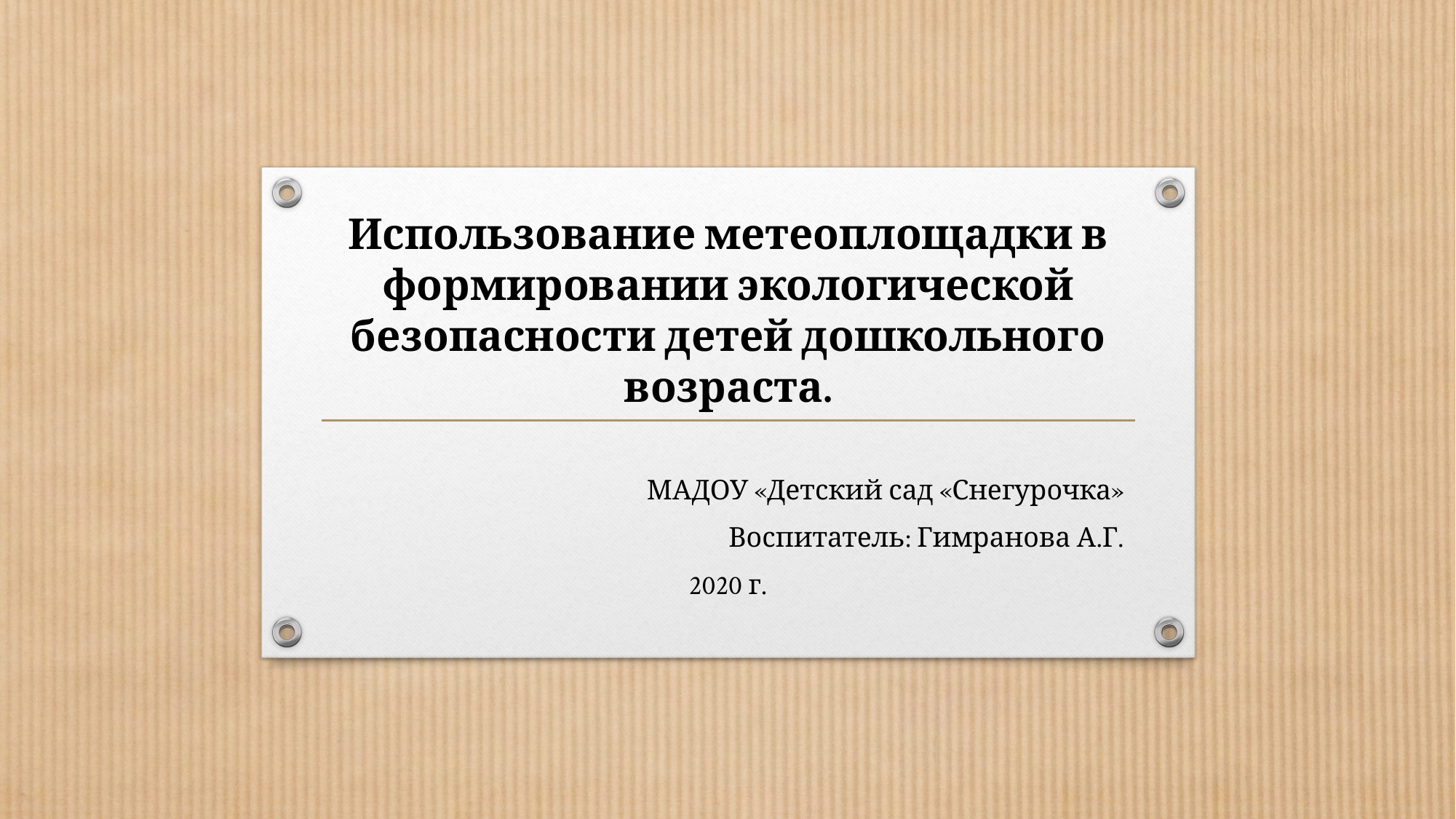

Использование метеоплощадки в формировании экологической безопасности детей дошкольного возраста.

МАДОУ «Детский сад «Снегурочка»
Воспитатель: Гимранова А.Г.
2020 г.